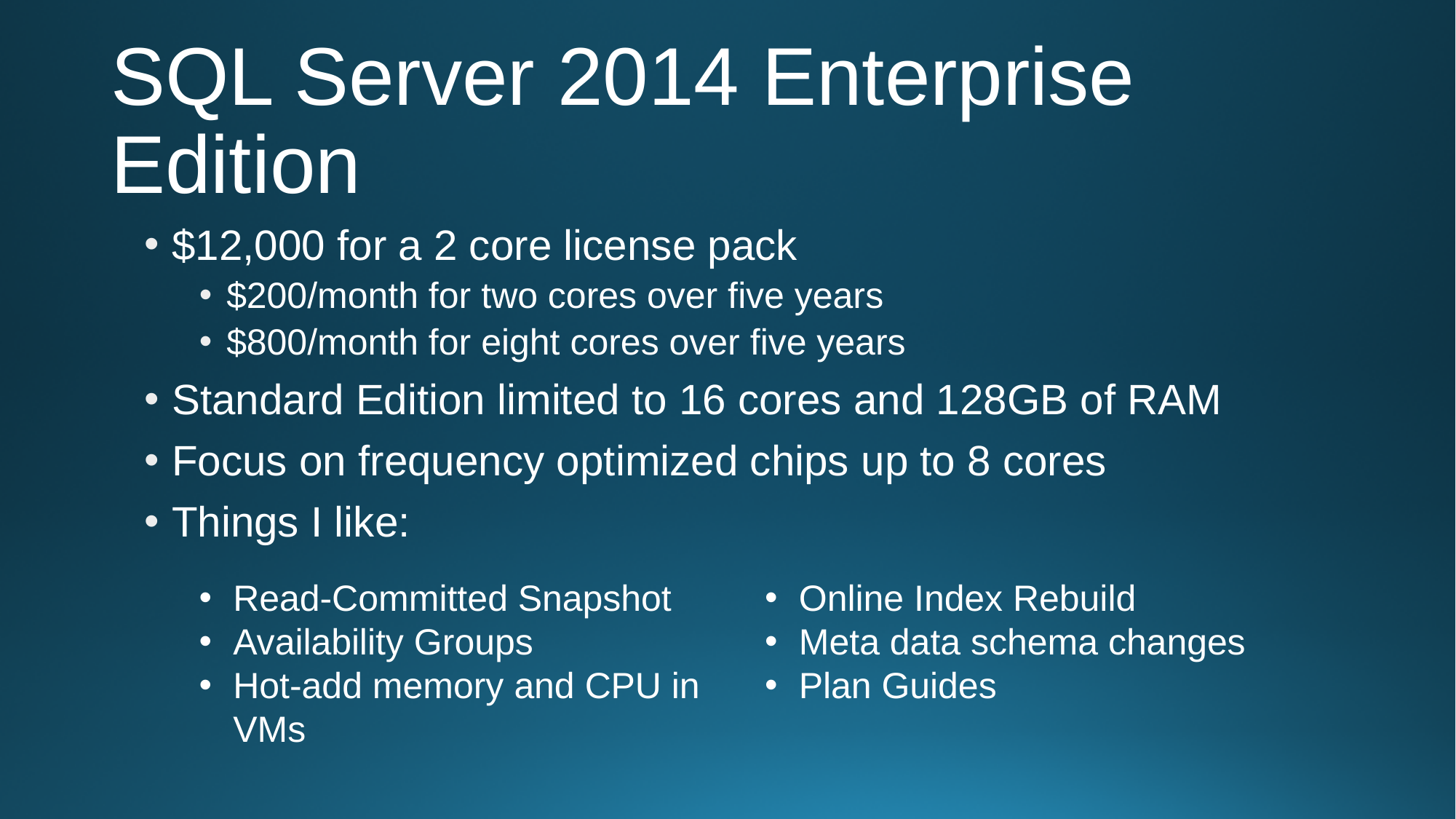

# SQL Server 2014 Enterprise Edition
$12,000 for a 2 core license pack
$200/month for two cores over five years
$800/month for eight cores over five years
Standard Edition limited to 16 cores and 128GB of RAM
Focus on frequency optimized chips up to 8 cores
Things I like:
Read-Committed Snapshot
Availability Groups
Hot-add memory and CPU in VMs
Online Index Rebuild
Meta data schema changes
Plan Guides